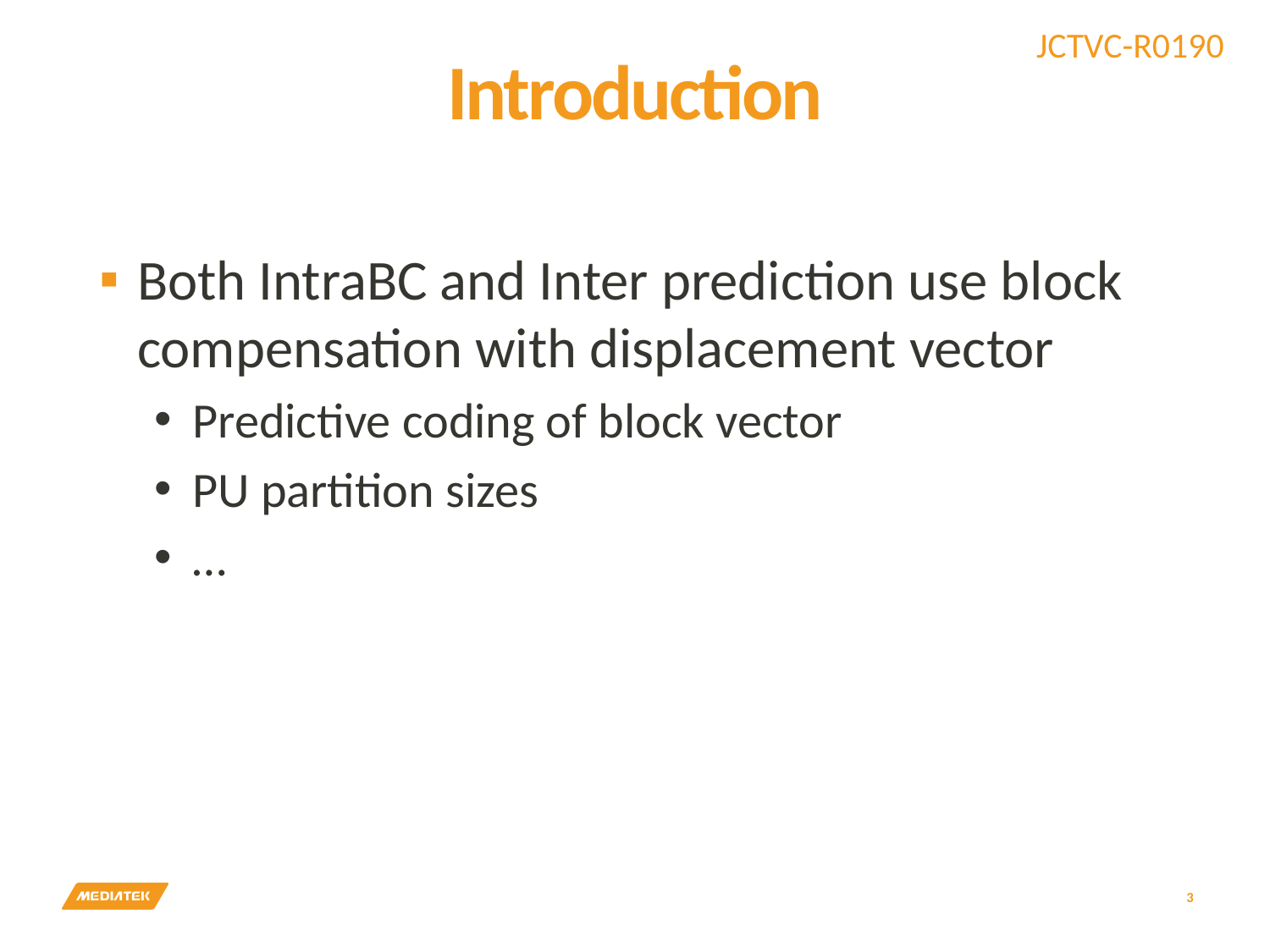

# Introduction

Both IntraBC and Inter prediction use block compensation with displacement vector
Predictive coding of block vector
PU partition sizes
…

3